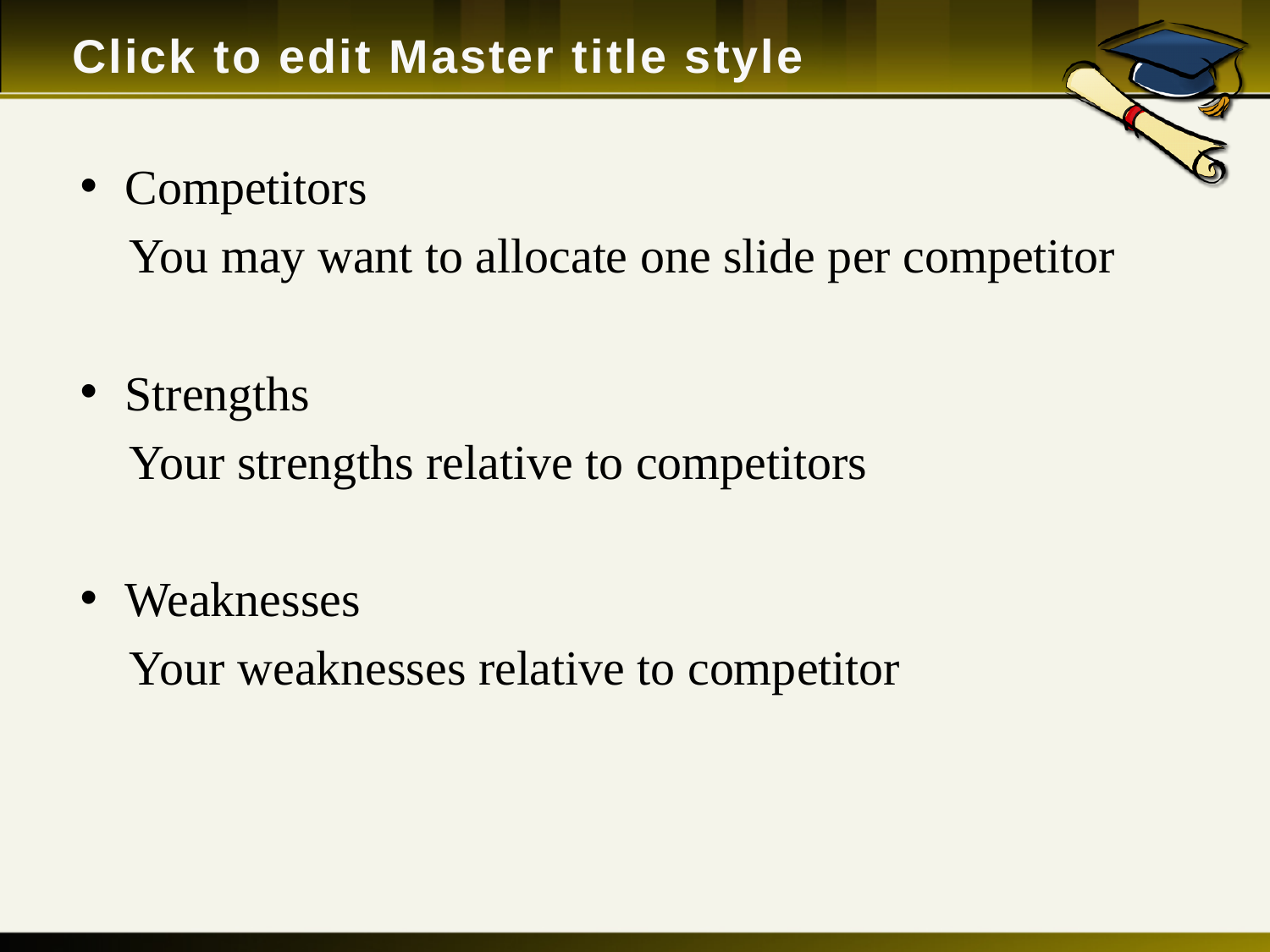

# Click to edit Master title style
Competitors
    You may want to allocate one slide per competitor

Strengths
    Your strengths relative to competitors

Weaknesses
    Your weaknesses relative to competitor